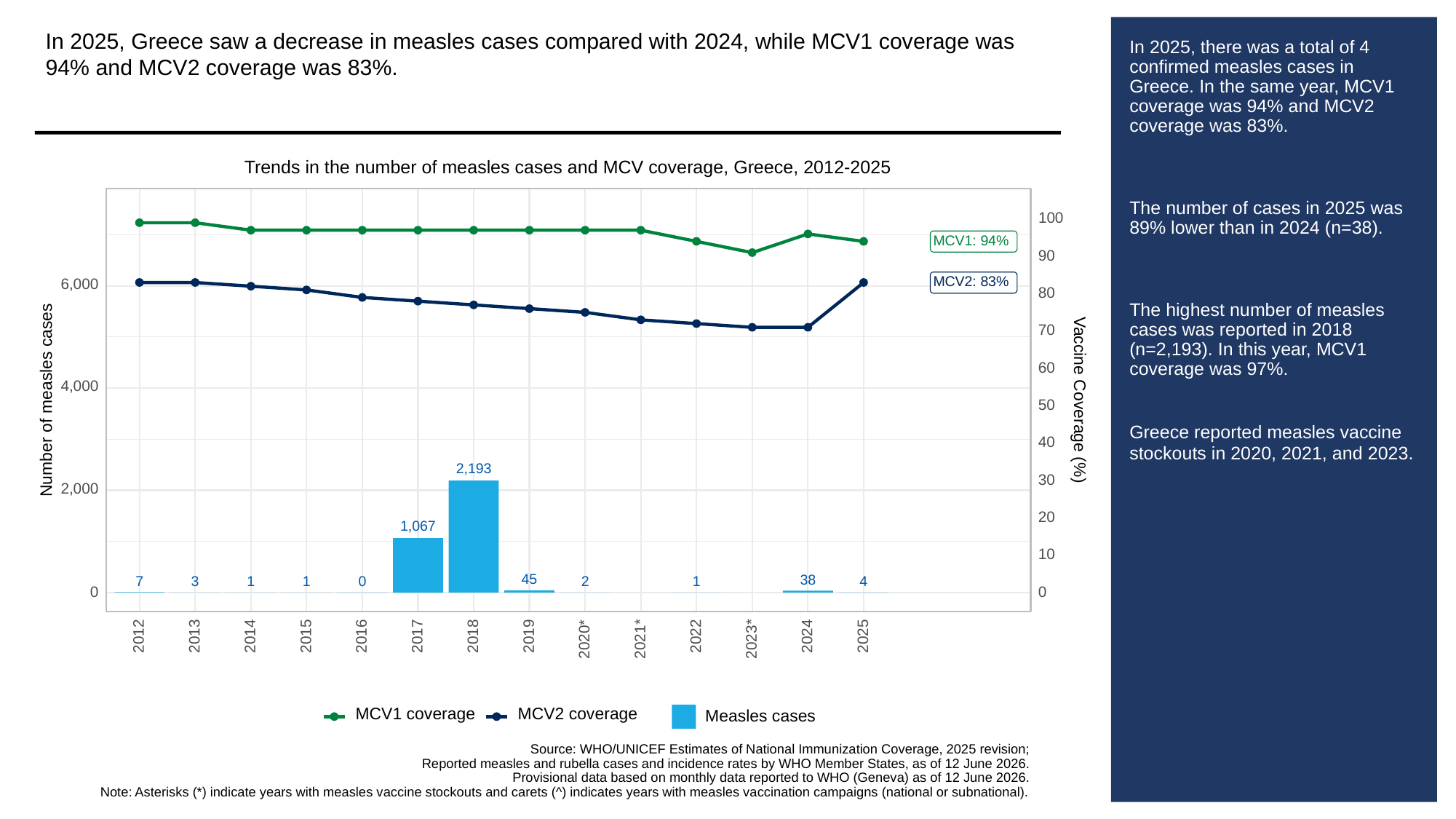

In 2025, Greece saw a decrease in measles cases compared with 2024, while MCV1 coverage was 94% and MCV2 coverage was 83%.
# In 2025, there was a total of 4 confirmed measles cases in Greece. In the same year, MCV1 coverage was 94% and MCV2 coverage was 83%.

The number of cases in 2025 was 89% lower than in 2024 (n=38).

The highest number of measles cases was reported in 2018 (n=2,193). In this year, MCV1 coverage was 97%.

Greece reported measles vaccine stockouts in 2020, 2021, and 2023.

Trends in the number of measles cases and MCV coverage, Greece, 2012-2025

100

MCV1: 94%

90

MCV2: 83%
6,000

80

70

60
4,000

Vaccine Coverage (%)
Number of measles cases
50
40

2,193
30

2,000

20
1,067

10
45
38
3
7
0
4
2
1
1
1
0
0

2013
2012
2014
2015
2016
2017
2018
2019
2022
2024
2025
2023*
2020*
2021*

MCV1 coverage
MCV2 coverage
Measles cases

Source: WHO/UNICEF Estimates of National Immunization Coverage, 2025 revision;
Reported measles and rubella cases and incidence rates by WHO Member States, as of 12 June 2026.
Provisional data based on monthly data reported to WHO (Geneva) as of 12 June 2026.
Note: Asterisks (*) indicate years with measles vaccine stockouts and carets (^) indicates years with measles vaccination campaigns (national or subnational).